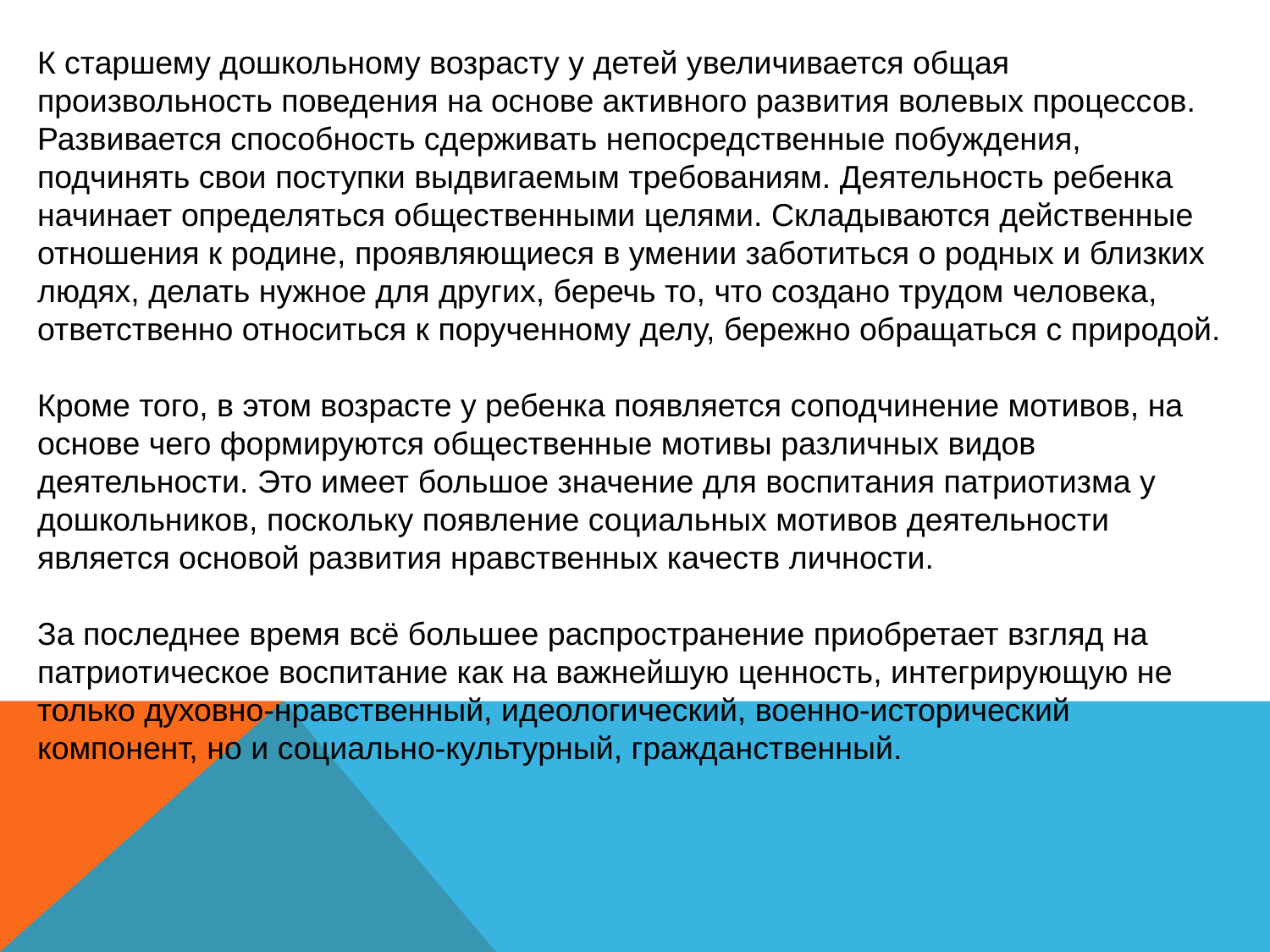

К старшему дошкольному возрасту у детей увеличивается общая произвольность поведения на основе активного развития волевых процессов. Развивается способность сдерживать непосредственные побуждения, подчинять свои поступки выдвигаемым требованиям. Деятельность ребенка начинает определяться общественными целями. Складываются действенные отношения к родине, проявляющиеся в умении заботиться о родных и близких людях, делать нужное для других, беречь то, что создано трудом человека, ответственно относиться к порученному делу, бережно обращаться с природой.

Кроме того, в этом возрасте у ребенка появляется соподчинение мотивов, на основе чего формируются общественные мотивы различных видов деятельности. Это имеет большое значение для воспитания патриотизма у дошкольников, поскольку появление социальных мотивов деятельности является основой развития нравственных качеств личности.

За последнее время всё большее распространение приобретает взгляд на патриотическое воспитание как на важнейшую ценность, интегрирующую не только духовно-нравственный, идеологический, военно-исторический компонент, но и социально-культурный, гражданственный.